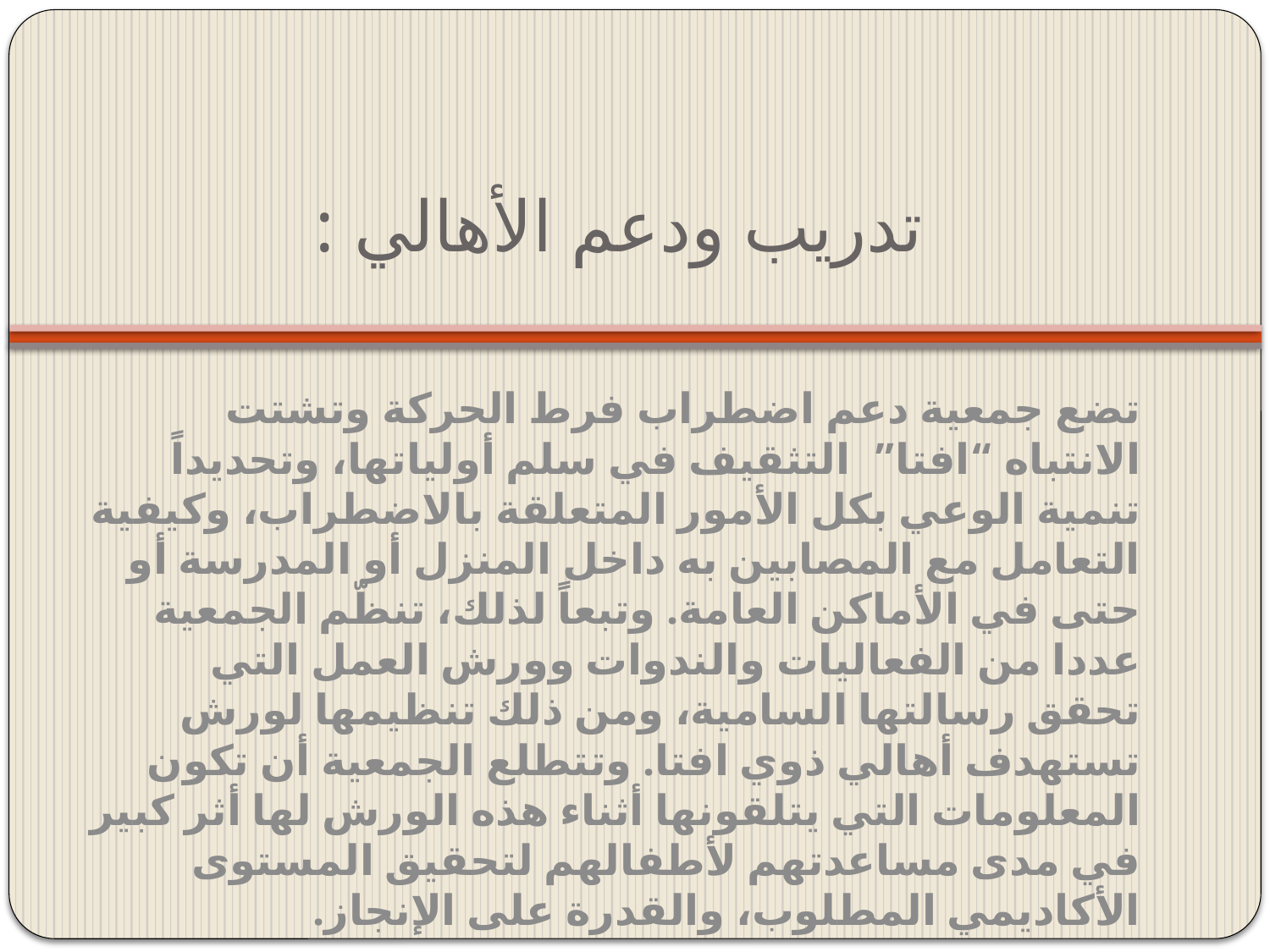

# تدريب ودعم الأهالي :
تضع جمعية دعم اضطراب فرط الحركة وتشتت الانتباه “افتا”  التثقيف في سلم أولياتها، وتحديداً تنمية الوعي بكل الأمور المتعلقة بالاضطراب، وكيفية التعامل مع المصابين به داخل المنزل أو المدرسة أو حتى في الأماكن العامة. وتبعاً لذلك، تنظّم الجمعية عددا من الفعاليات والندوات وورش العمل التي تحقق رسالتها السامية، ومن ذلك تنظيمها لورش تستهدف أهالي ذوي افتا. وتتطلع الجمعية أن تكون المعلومات التي يتلقونها أثناء هذه الورش لها أثر كبير في مدى مساعدتهم لأطفالهم لتحقيق المستوى الأكاديمي المطلوب، والقدرة على الإنجاز.